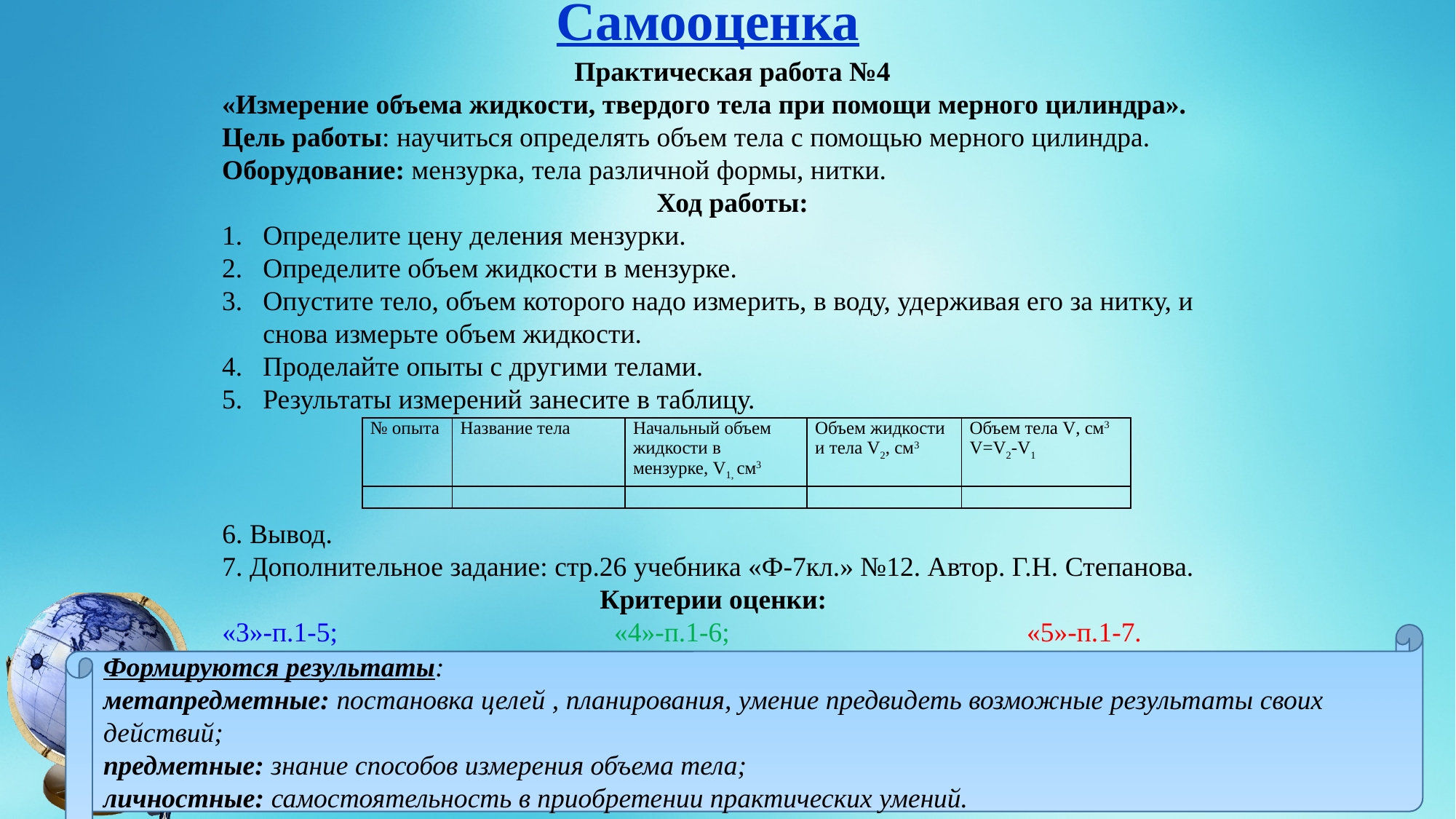

Самооценка
Практическая работа №4
«Измерение объема жидкости, твердого тела при помощи мерного цилиндра».
Цель работы: научиться определять объем тела с помощью мерного цилиндра.
Оборудование: мензурка, тела различной формы, нитки.
Ход работы:
Определите цену деления мензурки.
Определите объем жидкости в мензурке.
Опустите тело, объем которого надо измерить, в воду, удерживая его за нитку, и снова измерьте объем жидкости.
Проделайте опыты с другими телами.
Результаты измерений занесите в таблицу.
| № опыта | Название тела | Начальный объем жидкости в мензурке, V1, см3 | Объем жидкости и тела V2, см3 | Объем тела V, см3 V=V2-V1 |
| --- | --- | --- | --- | --- |
|  |  |  |  |  |
6. Вывод.
7. Дополнительное задание: стр.26 учебника «Ф-7кл.» №12. Автор. Г.Н. Степанова.
Критерии оценки:
«3»-п.1-5;                                        «4»-п.1-6;                                           «5»-п.1-7.
Формируются результаты:
метапредметные: постановка целей , планирования, умение предвидеть возможные результаты своих действий;
предметные: знание способов измерения объема тела;
личностные: самостоятельность в приобретении практических умений.